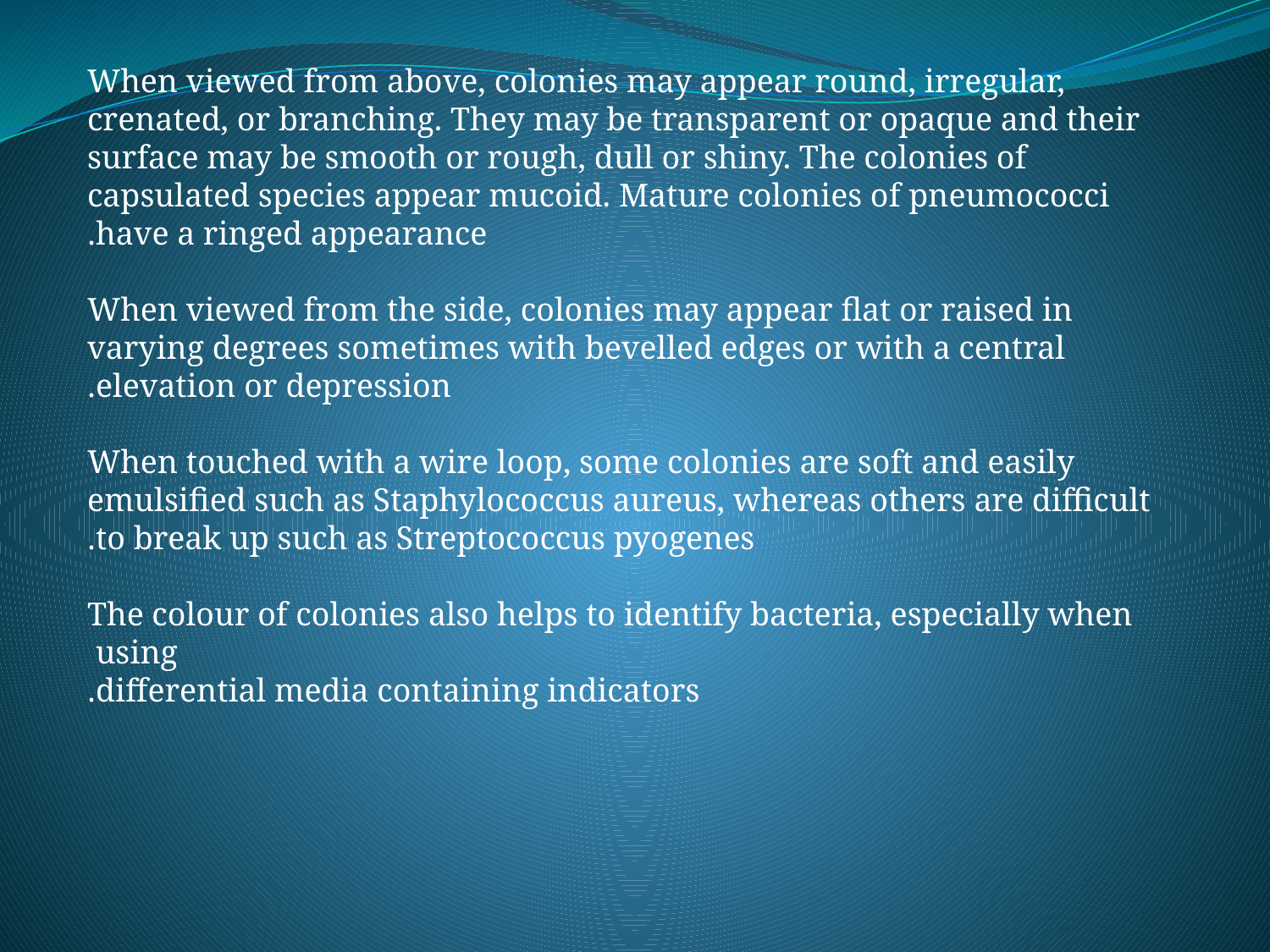

When viewed from above, colonies may appear round, irregular, crenated, or branching. They may be transparent or opaque and their surface may be smooth or rough, dull or shiny. The colonies of capsulated species appear mucoid. Mature colonies of pneumococci have a ringed appearance.

When viewed from the side, colonies may appear flat or raised in varying degrees sometimes with bevelled edges or with a central elevation or depression.

When touched with a wire loop, some colonies are soft and easily emulsified such as Staphylococcus aureus, whereas others are difficult to break up such as Streptococcus pyogenes.

The colour of colonies also helps to identify bacteria, especially when using
differential media containing indicators.